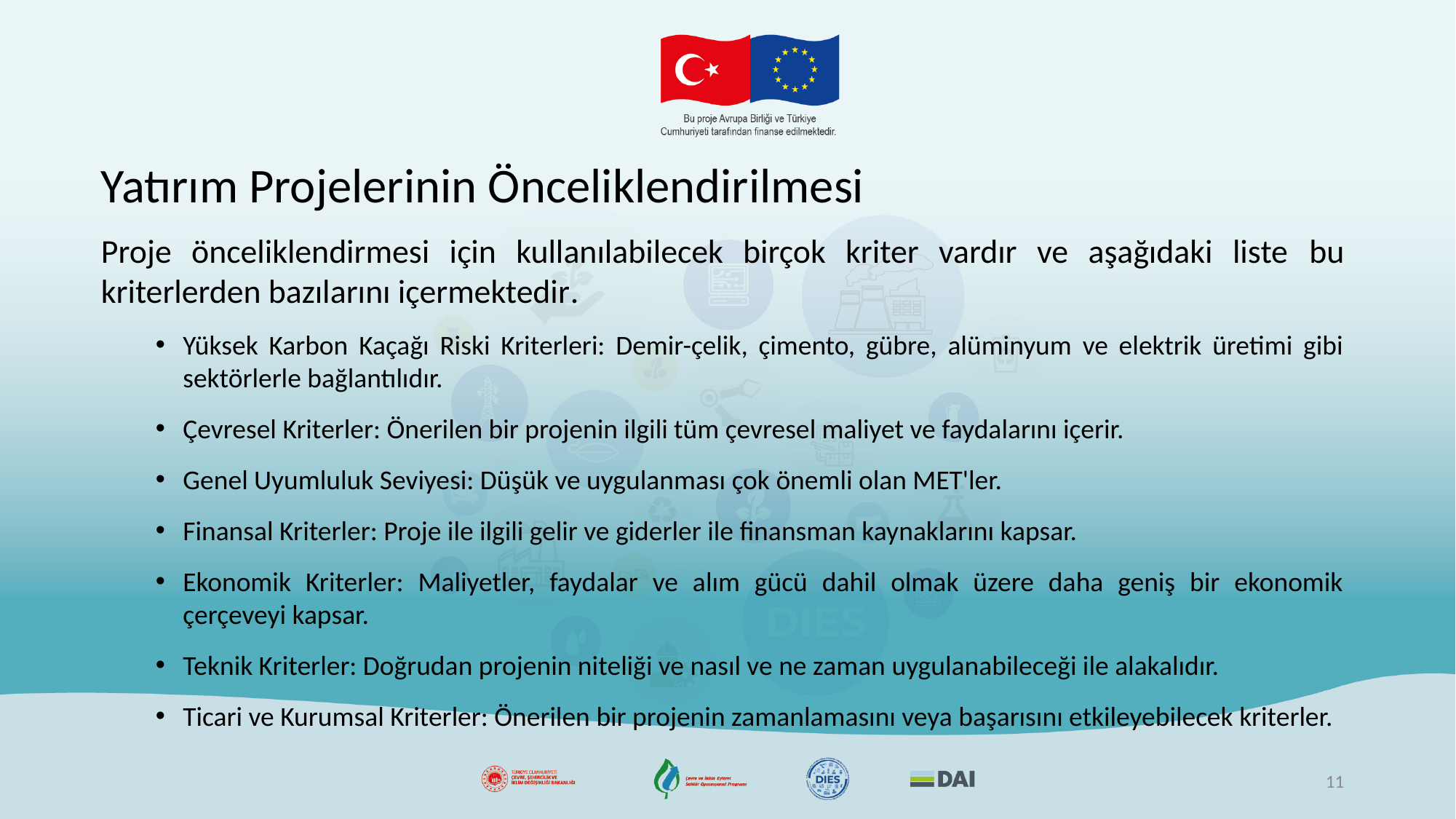

# Yatırım Projelerinin Önceliklendirilmesi
Proje önceliklendirmesi için kullanılabilecek birçok kriter vardır ve aşağıdaki liste bu kriterlerden bazılarını içermektedir.
Yüksek Karbon Kaçağı Riski Kriterleri: Demir-çelik, çimento, gübre, alüminyum ve elektrik üretimi gibi sektörlerle bağlantılıdır.
Çevresel Kriterler: Önerilen bir projenin ilgili tüm çevresel maliyet ve faydalarını içerir.
Genel Uyumluluk Seviyesi: Düşük ve uygulanması çok önemli olan MET'ler.
Finansal Kriterler: Proje ile ilgili gelir ve giderler ile finansman kaynaklarını kapsar.
Ekonomik Kriterler: Maliyetler, faydalar ve alım gücü dahil olmak üzere daha geniş bir ekonomik çerçeveyi kapsar.
Teknik Kriterler: Doğrudan projenin niteliği ve nasıl ve ne zaman uygulanabileceği ile alakalıdır.
Ticari ve Kurumsal Kriterler: Önerilen bir projenin zamanlamasını veya başarısını etkileyebilecek kriterler.
11